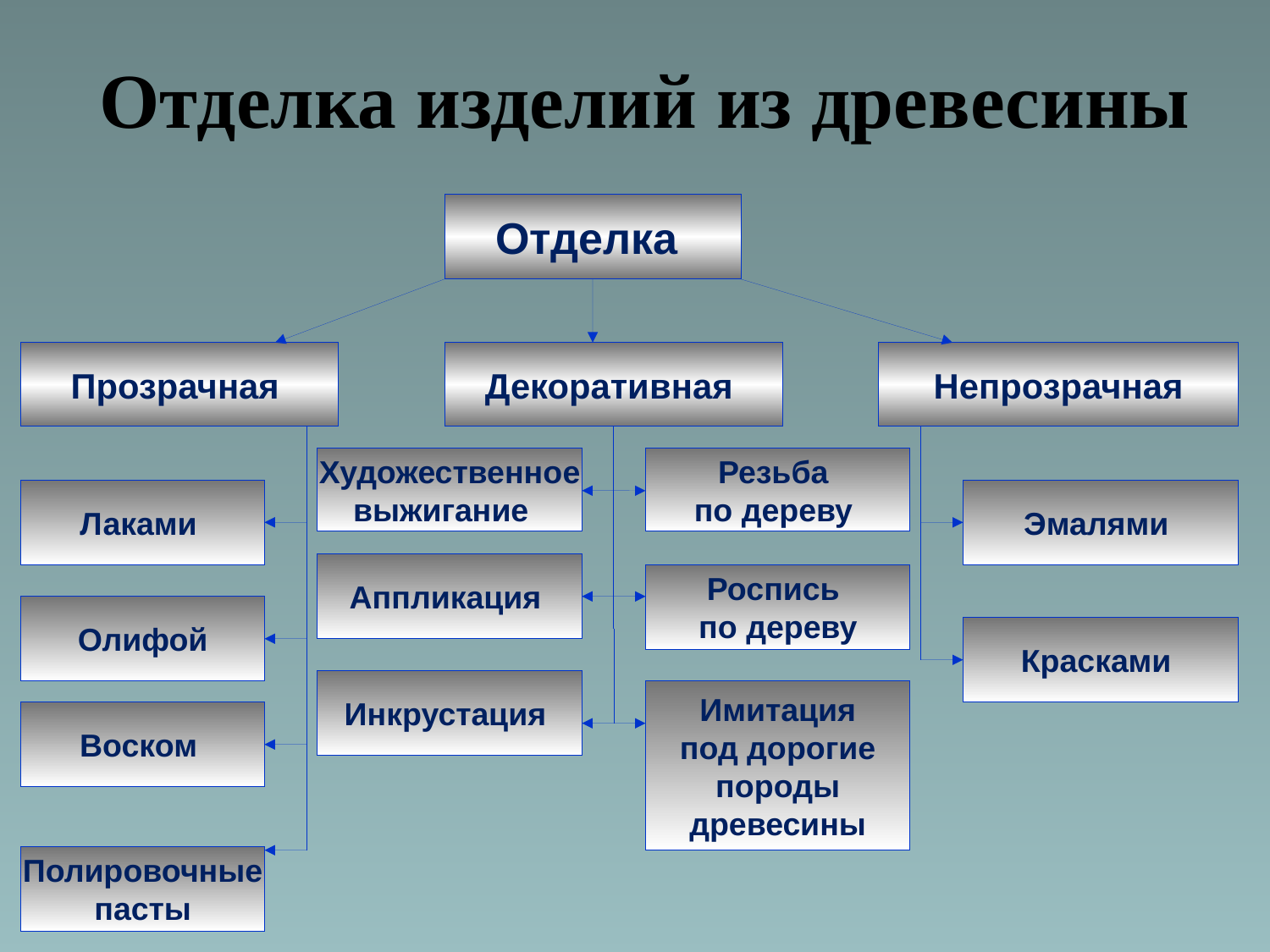

Отделка изделий из древесины
Отделка

Прозрачная
Декоративная
Непрозрачная

Художественное
выжигание
Резьба
по дереву
Лаками
Эмалями

Аппликация
Роспись
по дереву
Олифой

Красками

Инкрустация
 Имитация
под дорогие
породы
 древесины
Воском

Полировочные
пасты